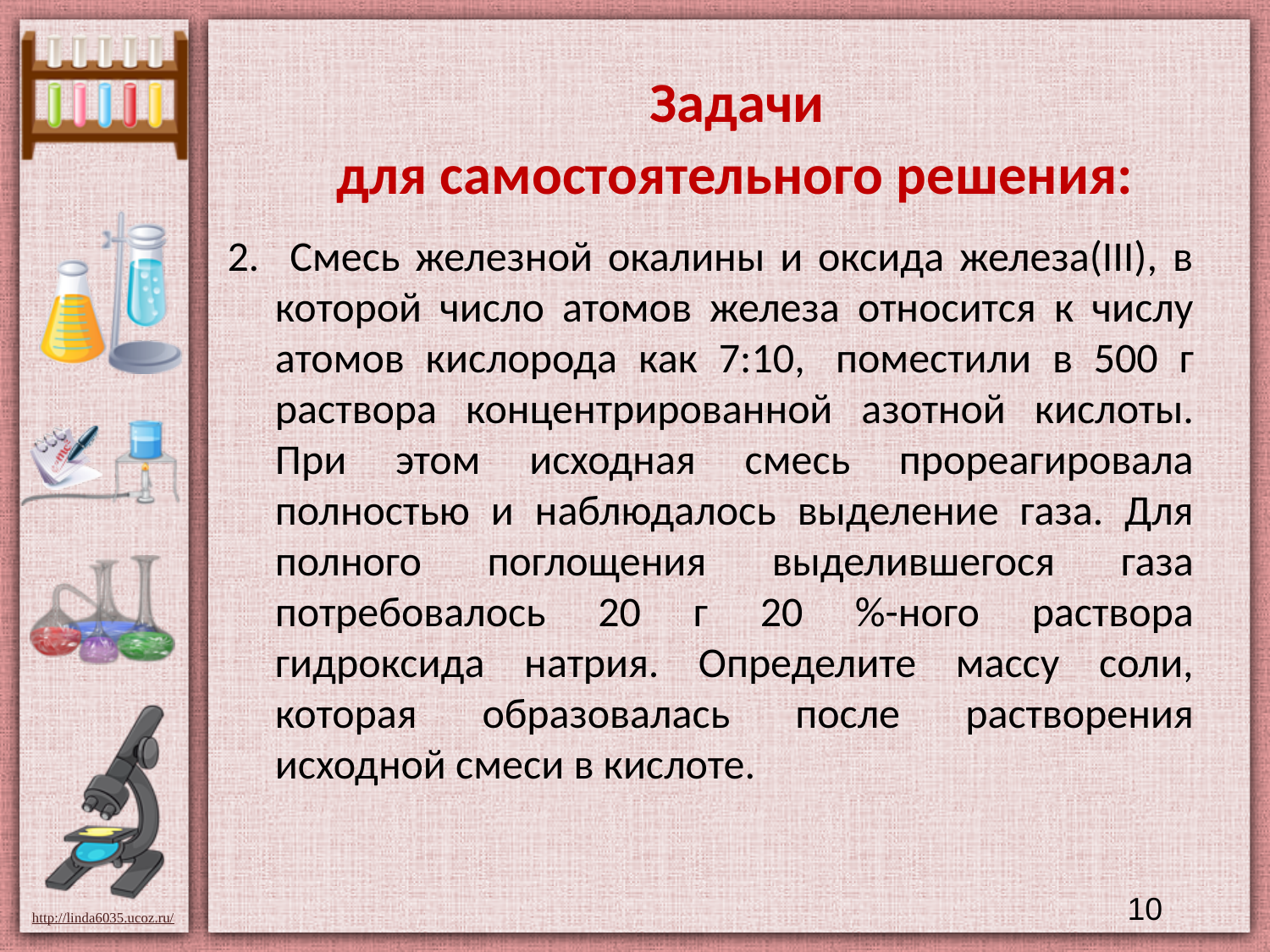

# Задачи для самостоятельного решения:
2.  Смесь железной окалины и оксида железа(III), в которой число атомов железа относится к числу атомов кислорода как 7:10,  поместили в 500 г раствора концентрированной азотной кислоты. При этом исходная смесь прореагировала полностью и наблюдалось выделение газа. Для полного поглощения выделившегося газа потребовалось 20 г 20 %-ного раствора гидроксида натрия. Определите массу соли, которая образовалась после растворения исходной смеси в кислоте.
10